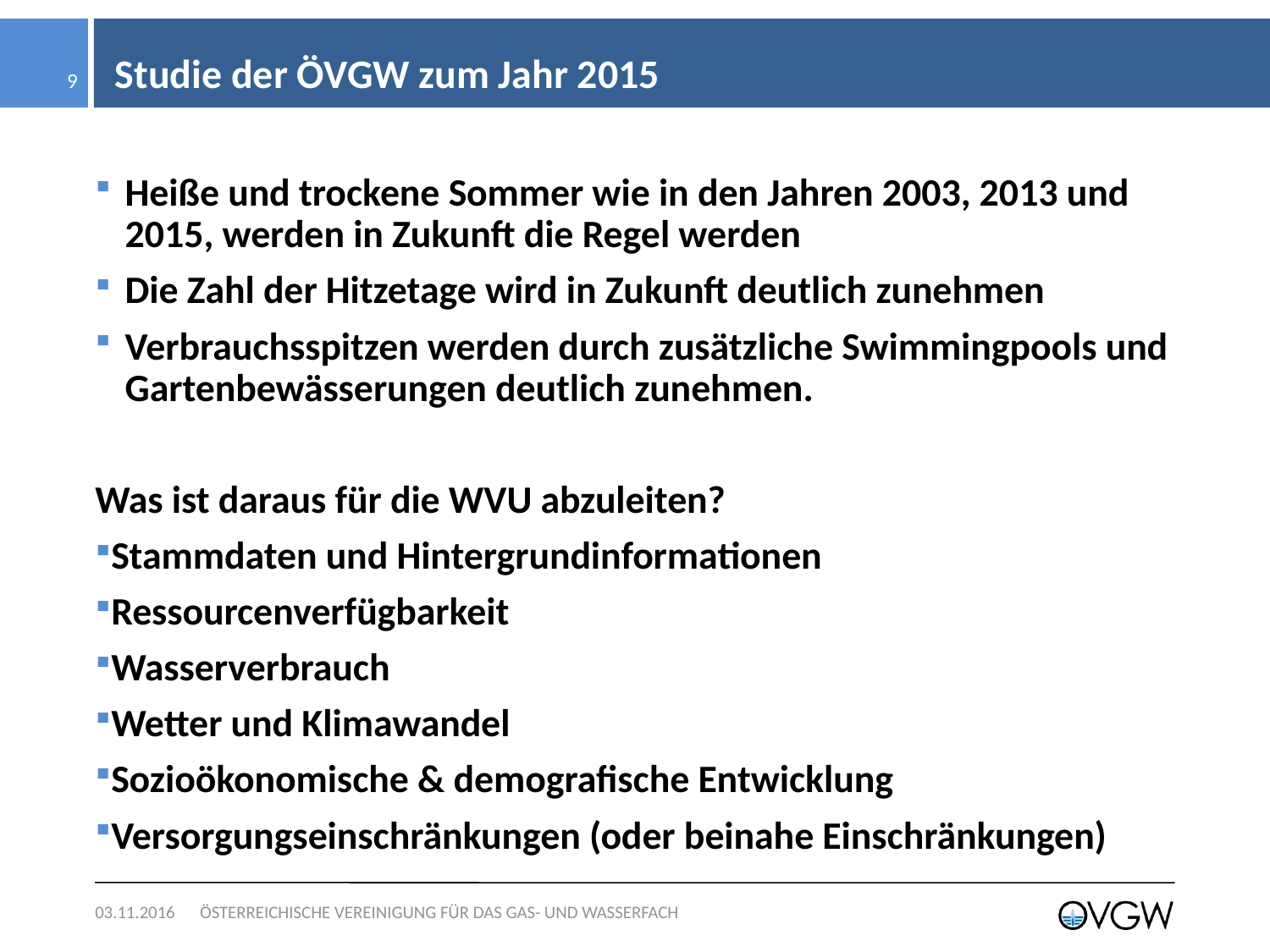

# Studie der ÖVGW zum Jahr 2015
9
Heiße und trockene Sommer wie in den Jahren 2003, 2013 und 2015, werden in Zukunft die Regel werden
Die Zahl der Hitzetage wird in Zukunft deutlich zunehmen
Verbrauchsspitzen werden durch zusätzliche Swimmingpools und Gartenbewässerungen deutlich zunehmen.

Was ist daraus für die WVU abzuleiten?
Stammdaten und Hintergrundinformationen
Ressourcenverfügbarkeit
Wasserverbrauch
Wetter und Klimawandel
Sozioökonomische & demografische Entwicklung
Versorgungseinschränkungen (oder beinahe Einschränkungen)

03.11.2016
ÖSTERREICHISCHE VEREINIGUNG FÜR DAS GAS- UND WASSERFACH